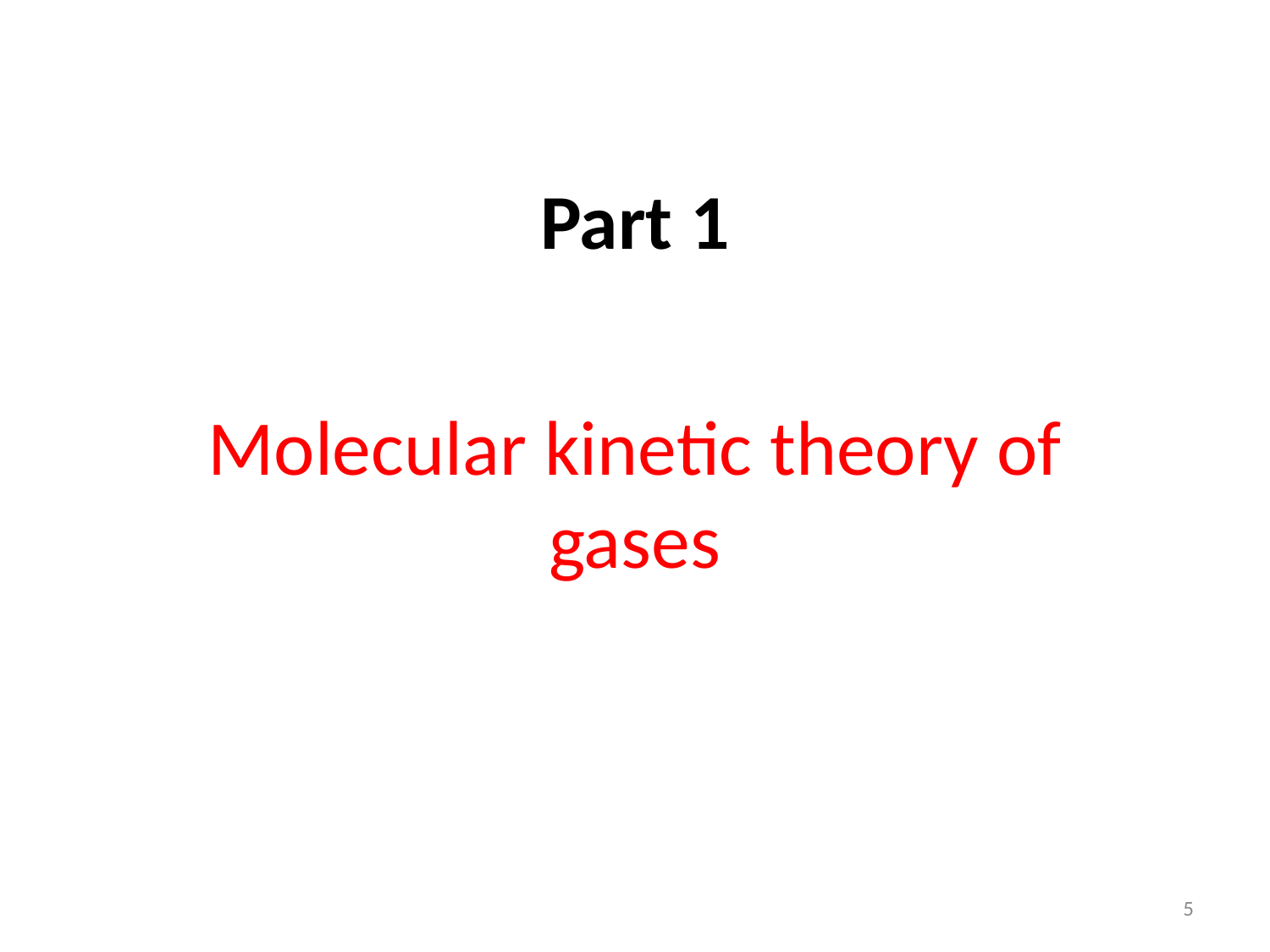

# Part 1
Molecular kinetic theory of gases
5